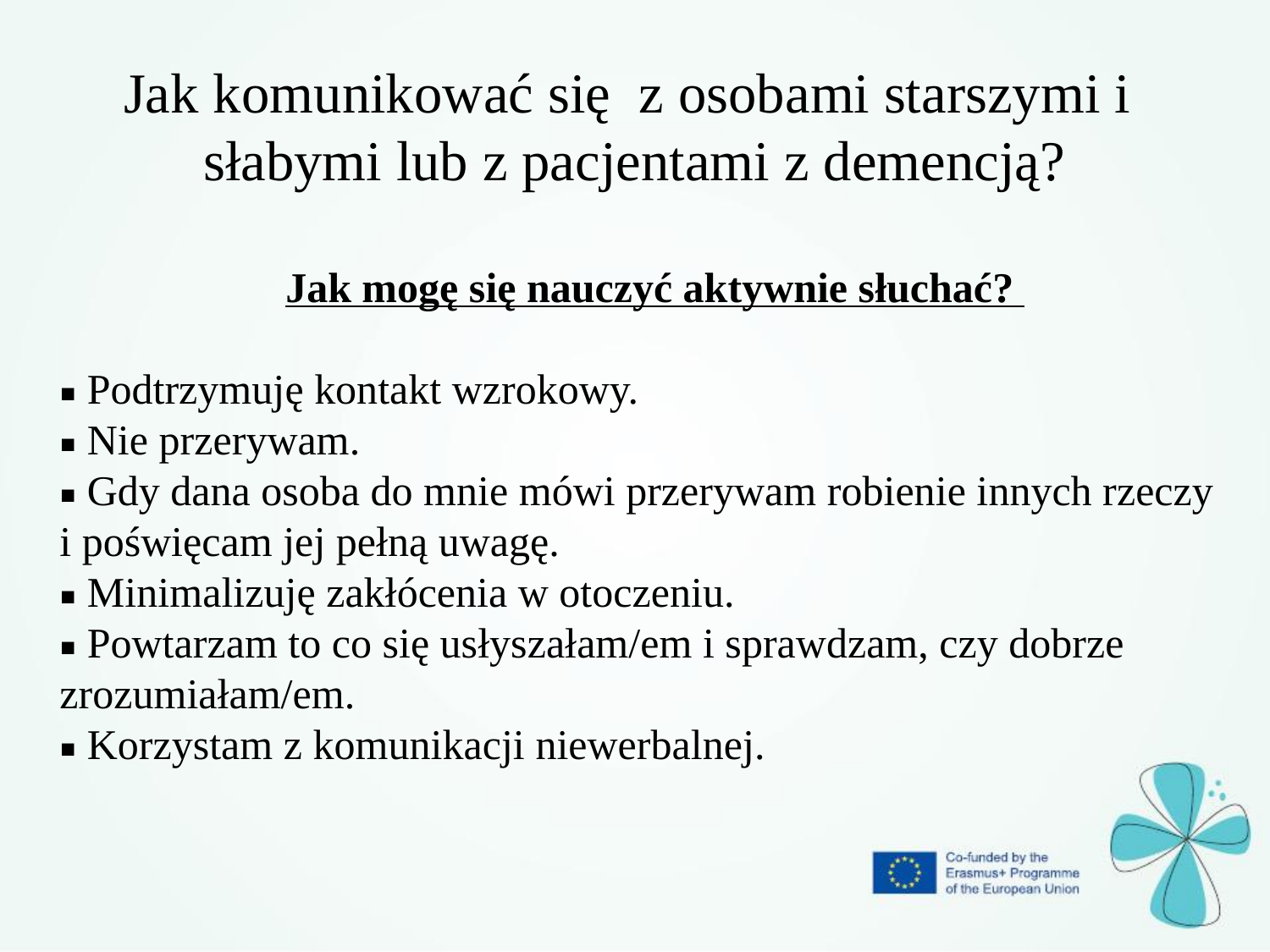

Jak komunikować się  z osobami starszymi i  słabymi lub z pacjentami z demencją?

Jak mogę się nauczyć aktywnie słuchać?

 Podtrzymuję kontakt wzrokowy.
 Nie przerywam.
 Gdy dana osoba do mnie mówi przerywam robienie innych rzeczy i poświęcam jej pełną uwagę.
 Minimalizuję zakłócenia w otoczeniu.
 Powtarzam to co się usłyszałam/em i sprawdzam, czy dobrze zrozumiałam/em.
 Korzystam z komunikacji niewerbalnej.